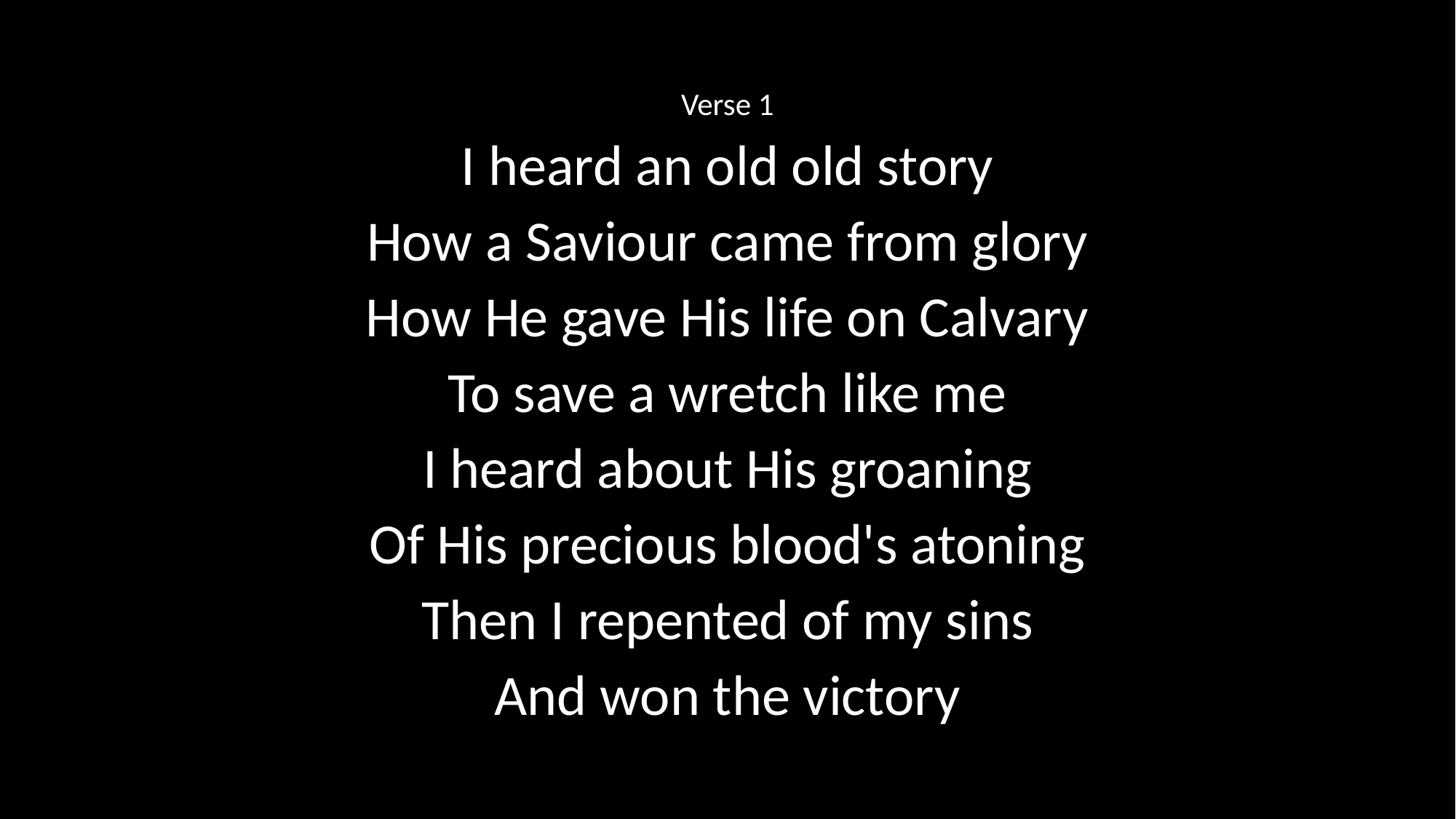

Verse 1
I heard an old old story
How a Saviour came from glory
How He gave His life on Calvary
To save a wretch like me
I heard about His groaning
Of His precious blood's atoning
Then I repented of my sins
And won the victory